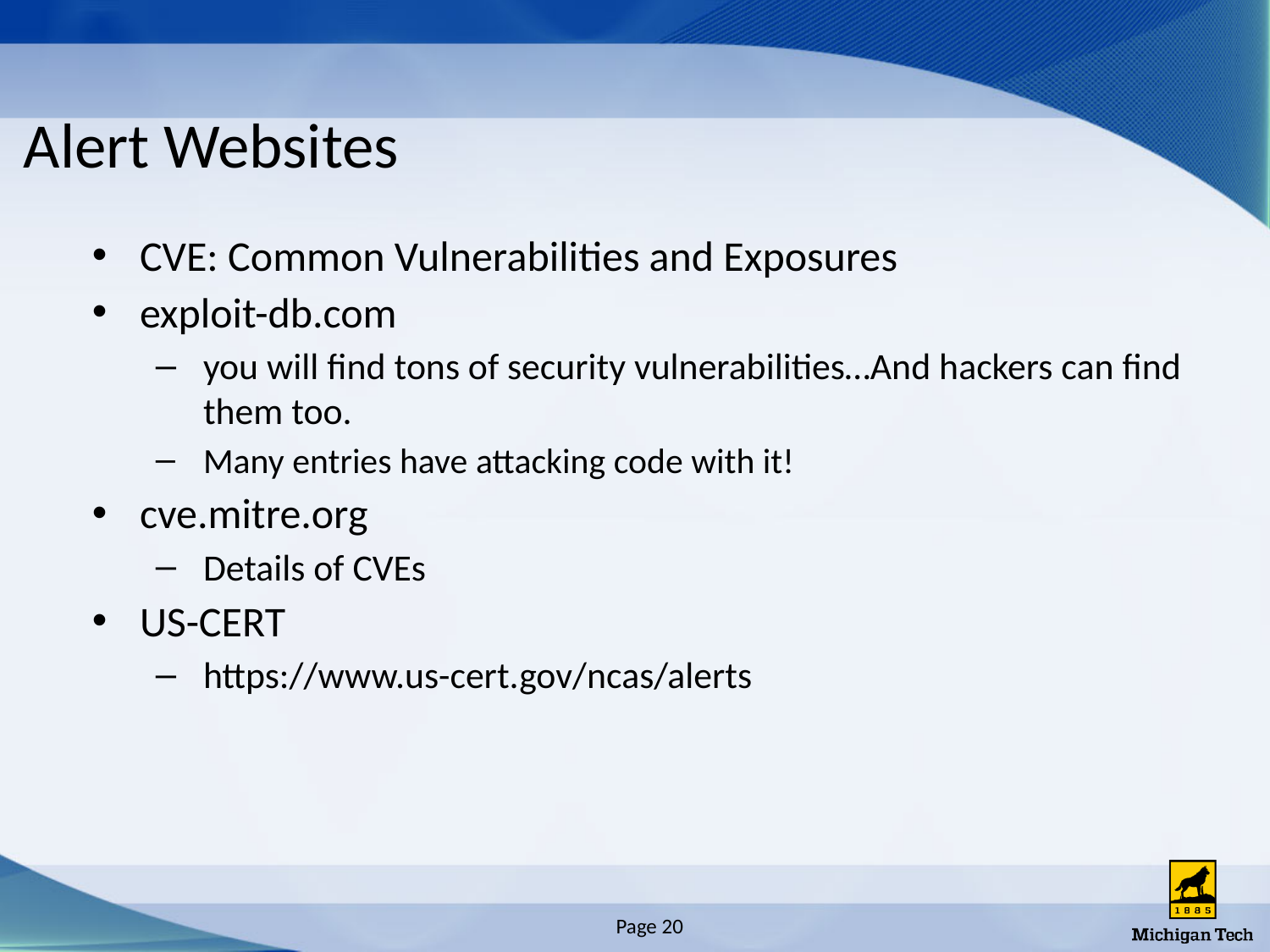

# Alert Websites
CVE: Common Vulnerabilities and Exposures
exploit-db.com
you will find tons of security vulnerabilities…And hackers can find them too.
Many entries have attacking code with it!
cve.mitre.org
Details of CVEs
US-CERT
https://www.us-cert.gov/ncas/alerts